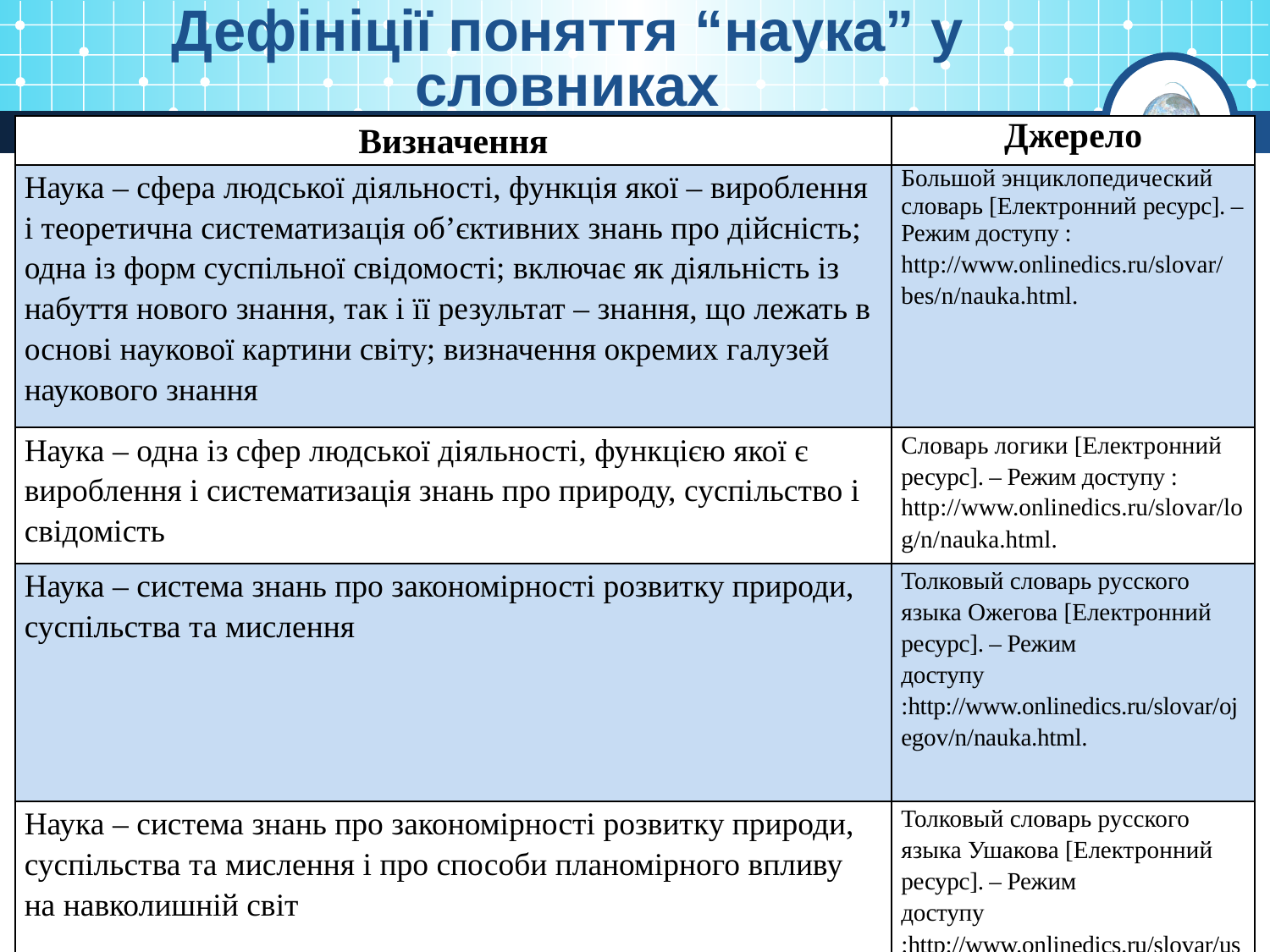

Дефініції поняття “наука” у словниках

| Визначення | Джерело |
| --- | --- |
| Наука – сфера людської діяльності, функція якої – вироблення і теоретична систематизація об’єктивних знань про дійсність; одна із форм суспільної свідомості; включає як діяльність із набуття нового знання, так і її результат – знання, що лежать в основі наукової картини світу; визначення окремих галузей наукового знання | Большой энциклопедический словарь [Електронний ресурс]. – Режим доступу : http://www.onlinedics.ru/slovar/bes/n/nauka.html. |
| Наука – одна із сфер людської діяльності, функцією якої є вироблення і систематизація знань про природу, суспільство і свідомість | Словарь логики [Електронний ресурс]. – Режим доступу : http://www.onlinedics.ru/slovar/log/n/nauka.html. |
| Наука – система знань про закономірності розвитку природи, суспільства та мислення | Толковый словарь русского языка Ожегова [Електронний ресурс]. – Режим доступу :http://www.onlinedics.ru/slovar/ojegov/n/nauka.html. |
| Наука – система знань про закономірності розвитку природи, суспільства та мислення і про способи планомірного впливу на навколишній світ | Толковый словарь русского языка Ушакова [Електронний ресурс]. – Режим доступу :http://www.onlinedics.ru/slovar/ushakov/n/nauka.html |